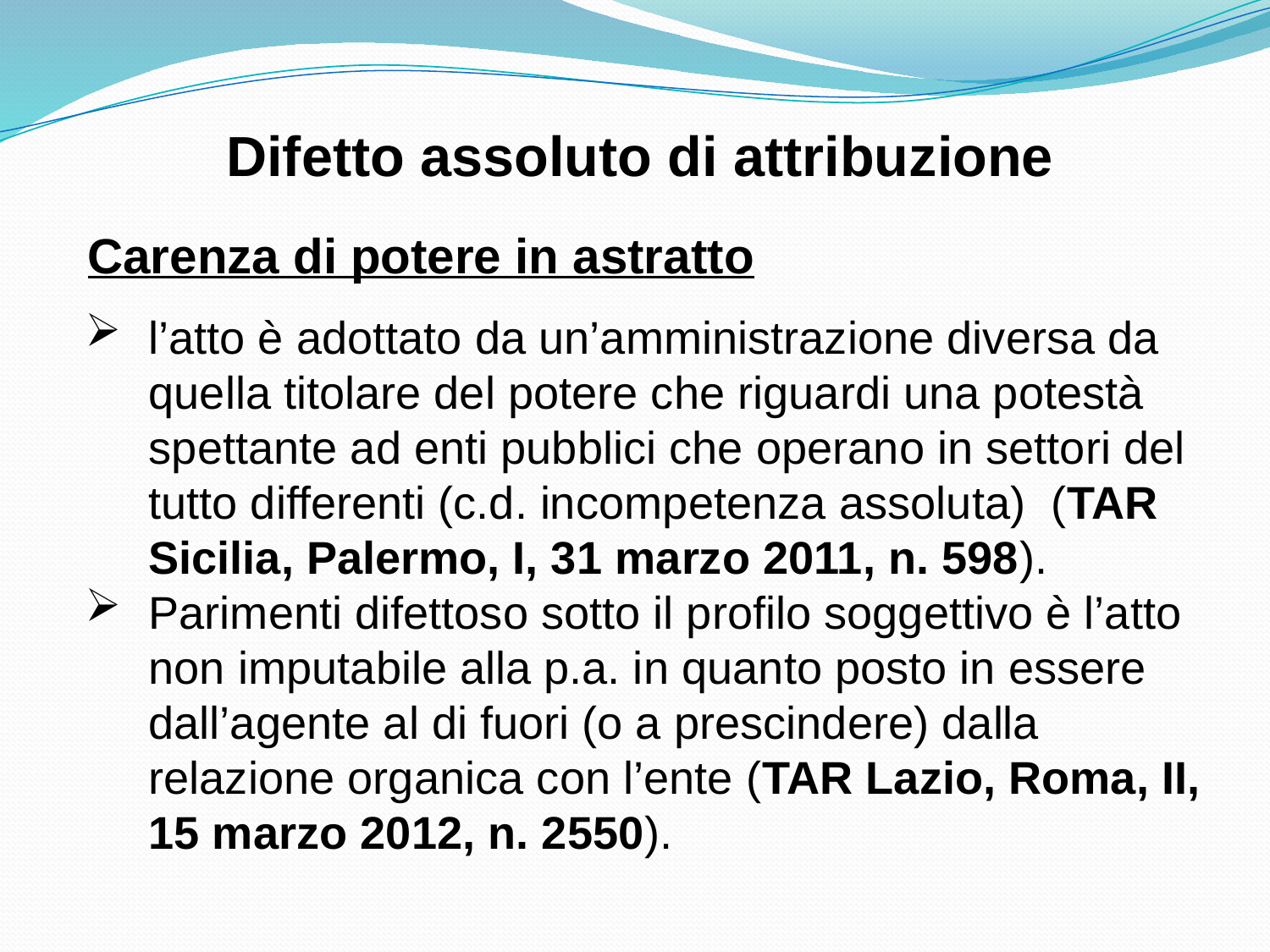

Difetto assoluto di attribuzione
Carenza di potere in astratto
l’atto è adottato da un’amministrazione diversa da quella titolare del potere che riguardi una potestà spettante ad enti pubblici che operano in settori del tutto differenti (c.d. incompetenza assoluta)  (TAR Sicilia, Palermo, I, 31 marzo 2011, n. 598).
Parimenti difettoso sotto il profilo soggettivo è l’atto non imputabile alla p.a. in quanto posto in essere dall’agente al di fuori (o a prescindere) dalla relazione organica con l’ente (TAR Lazio, Roma, II, 15 marzo 2012, n. 2550).